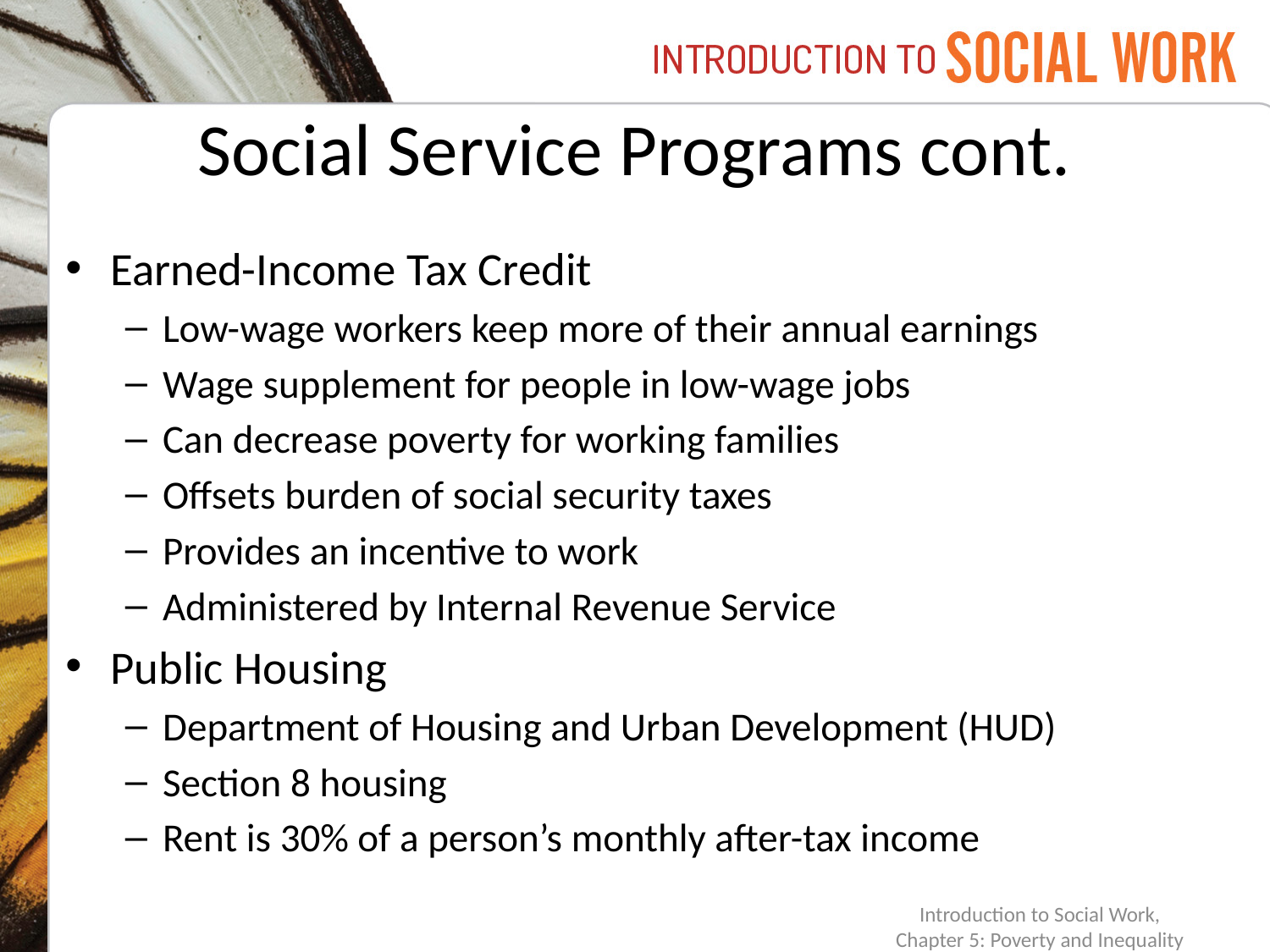

# Social Service Programs cont.
Earned-Income Tax Credit
Low-wage workers keep more of their annual earnings
Wage supplement for people in low-wage jobs
Can decrease poverty for working families
Offsets burden of social security taxes
Provides an incentive to work
Administered by Internal Revenue Service
Public Housing
Department of Housing and Urban Development (HUD)
Section 8 housing
Rent is 30% of a person’s monthly after-tax income

Introduction to Social Work,
Chapter 5: Poverty and Inequality